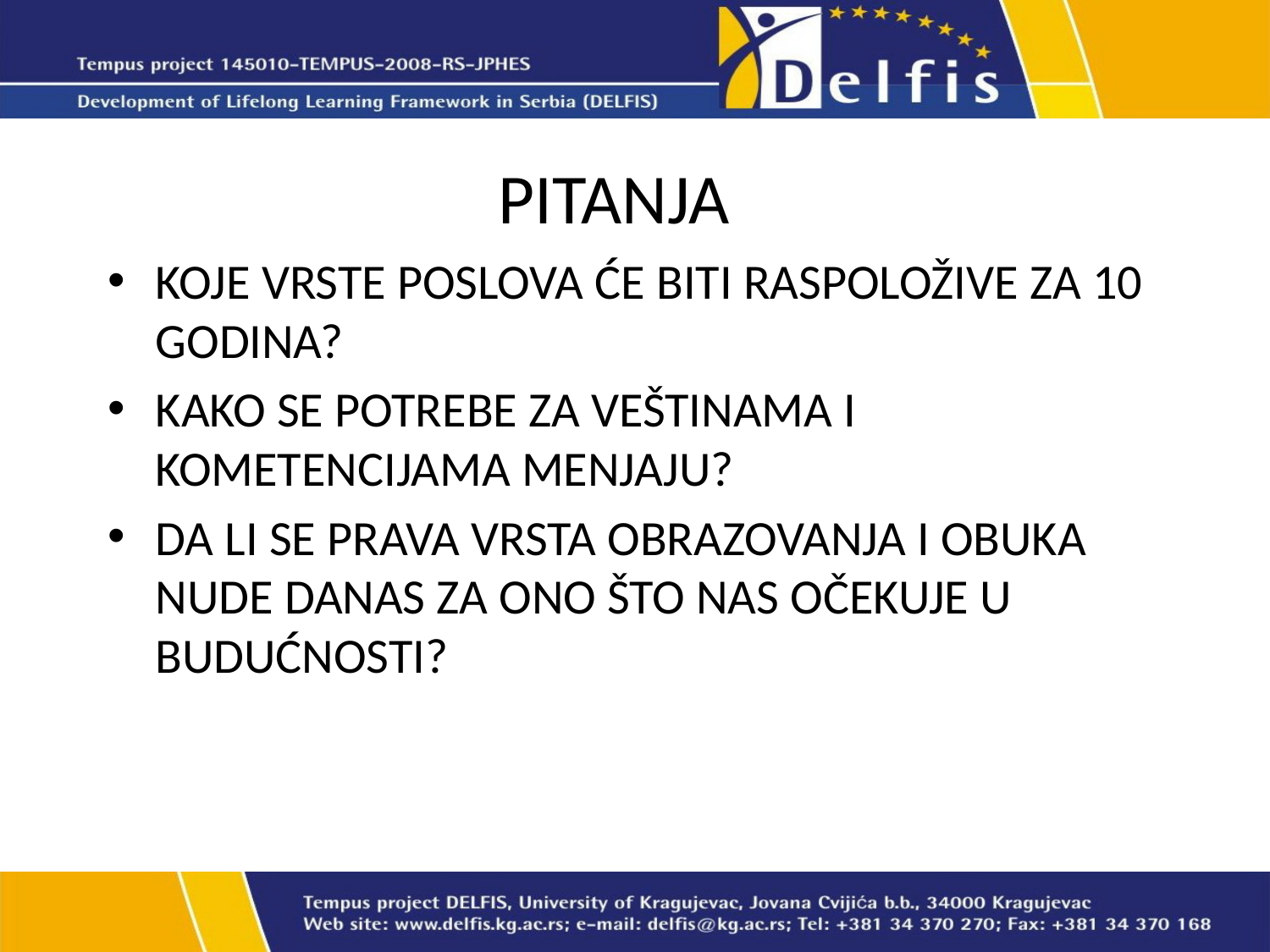

# PITANJA
KOJE VRSTE POSLOVA ĆE BITI RASPOLOŽIVE ZA 10 GODINA?
KAKO SE POTREBE ZA VEŠTINAMA I KOMETENCIJAMA MENJAJU?
DA LI SE PRAVA VRSTA OBRAZOVANJA I OBUKA NUDE DANAS ZA ONO ŠTO NAS OČEKUJE U BUDUĆNOSTI?